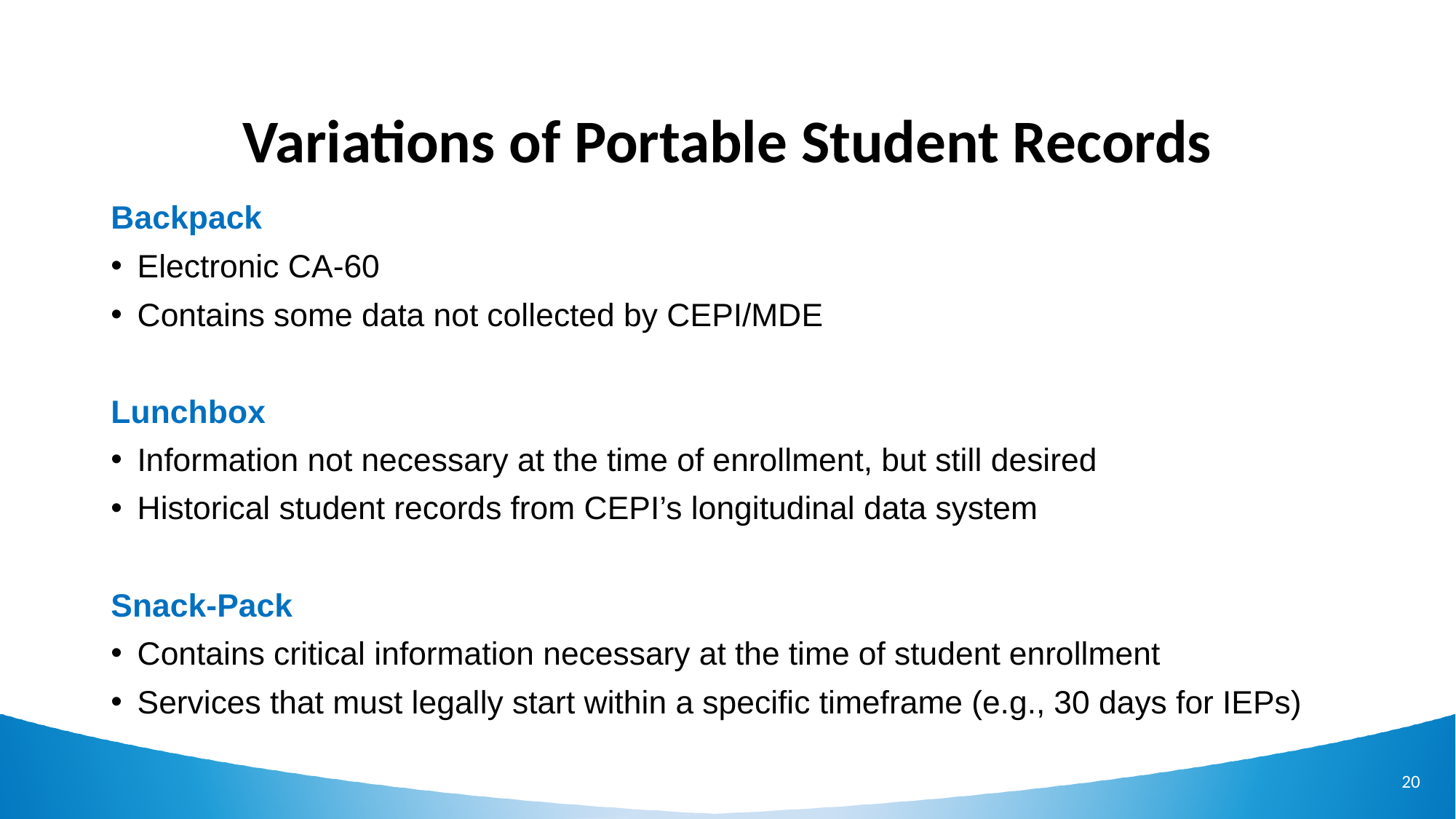

# Variations of Portable Student Records
Backpack
Electronic CA-60
Contains some data not collected by CEPI/MDE

Lunchbox
Information not necessary at the time of enrollment, but still desired
Historical student records from CEPI’s longitudinal data system

Snack-Pack
Contains critical information necessary at the time of student enrollment
Services that must legally start within a specific timeframe (e.g., 30 days for IEPs)
20